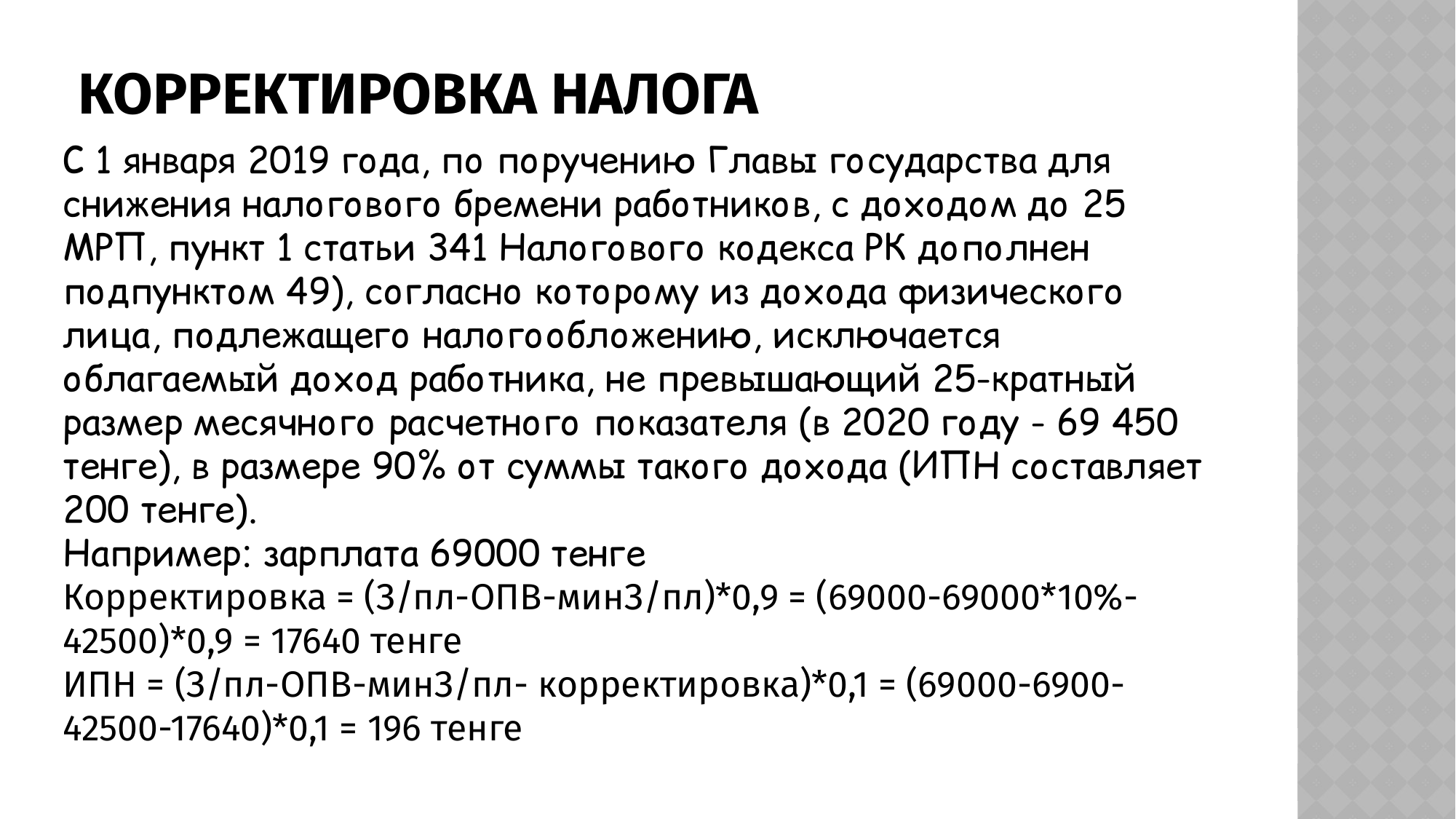

# Корректировка налога
С 1 января 2019 года, по поручению Главы государства для снижения налогового бремени работников, с доходом до 25 МРП, пункт 1 статьи 341 Налогового кодекса РК дополнен подпунктом 49), согласно которому из дохода физического лица, подлежащего налогообложению, исключается облагаемый доход работника, не превышающий 25-кратный размер месячного расчетного показателя (в 2020 году - 69 450 тенге), в размере 90% от суммы такого дохода (ИПН составляет 200 тенге).
Например: зарплата 69000 тенге
Корректировка = (З/пл-ОПВ-минЗ/пл)*0,9 = (69000-69000*10%-42500)*0,9 = 17640 тенге
ИПН = (З/пл-ОПВ-минЗ/пл- корректировка)*0,1 = (69000-6900-42500-17640)*0,1 = 196 тенге